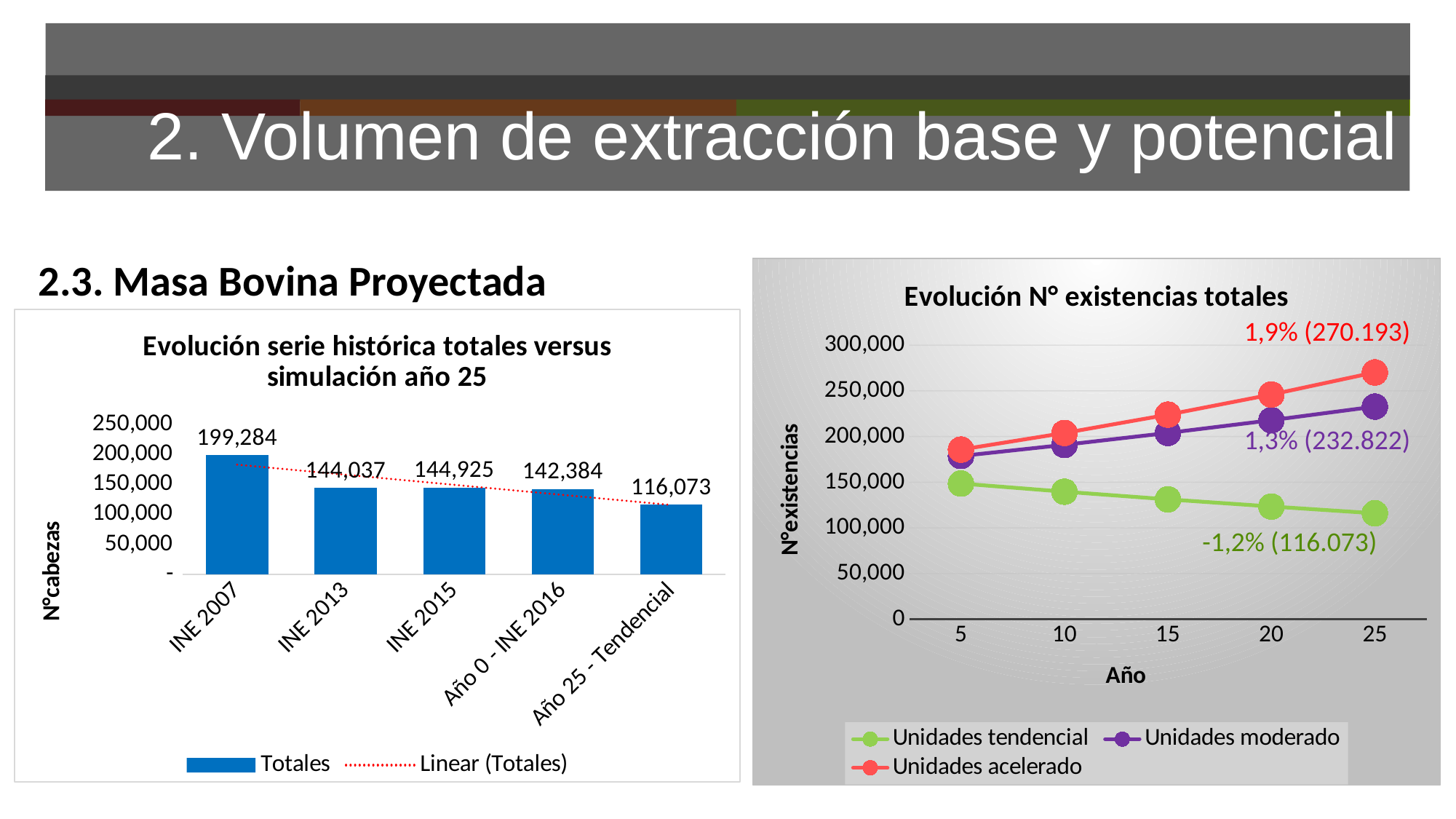

# 2. Volumen de extracción base y potencial
2.3. Masa Bovina Proyectada

### Chart: Evolución N° existencias totales

| Category |  |  |  |
|---|---|---|---|
| 5 | 148587.0 | 178774.0 | 185754.0 |
| 10 | 139667.0 | 190926.0 | 203940.0 |
| 15 | 131313.0 | 203978.0 | 223992.0 |
| 20 | 123459.0 | 217923.0 | 246010.0 |
| 25 | 116073.0 | 232822.0 | 270193.0 |

### Chart: Evolución serie histórica totales versus simulación año 25

| Category |  |
|---|---|
| INE 2007 | 199284.0 |
| INE 2013 | 144037.0 |
| INE 2015 | 144925.0 |
| Año 0 - INE 2016 | 142384.0 |
| Año 25 - Tendencial | 116073.0 |
1,9% (270.193)
1,3% (232.822)
-1,2% (116.073)